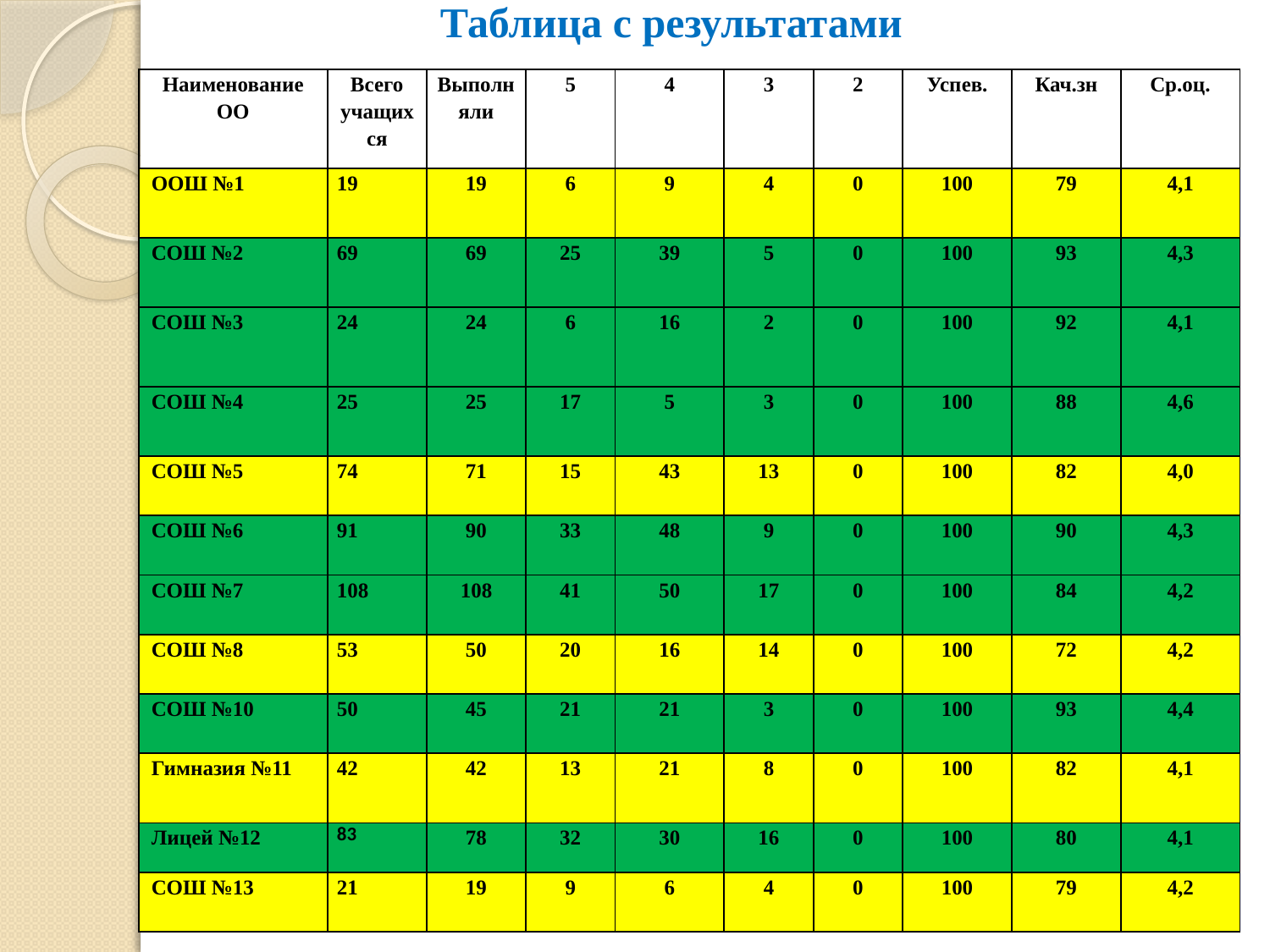

# Таблица с результатами
| Наименование ОО | Всего учащихся | Выполняли | 5 | 4 | 3 | 2 | Успев. | Кач.зн | Ср.оц. |
| --- | --- | --- | --- | --- | --- | --- | --- | --- | --- |
| ООШ №1 | 19 | 19 | 6 | 9 | 4 | 0 | 100 | 79 | 4,1 |
| СОШ №2 | 69 | 69 | 25 | 39 | 5 | 0 | 100 | 93 | 4,3 |
| СОШ №3 | 24 | 24 | 6 | 16 | 2 | 0 | 100 | 92 | 4,1 |
| СОШ №4 | 25 | 25 | 17 | 5 | 3 | 0 | 100 | 88 | 4,6 |
| СОШ №5 | 74 | 71 | 15 | 43 | 13 | 0 | 100 | 82 | 4,0 |
| СОШ №6 | 91 | 90 | 33 | 48 | 9 | 0 | 100 | 90 | 4,3 |
| СОШ №7 | 108 | 108 | 41 | 50 | 17 | 0 | 100 | 84 | 4,2 |
| СОШ №8 | 53 | 50 | 20 | 16 | 14 | 0 | 100 | 72 | 4,2 |
| СОШ №10 | 50 | 45 | 21 | 21 | 3 | 0 | 100 | 93 | 4,4 |
| Гимназия №11 | 42 | 42 | 13 | 21 | 8 | 0 | 100 | 82 | 4,1 |
| Лицей №12 | 83 | 78 | 32 | 30 | 16 | 0 | 100 | 80 | 4,1 |
| СОШ №13 | 21 | 19 | 9 | 6 | 4 | 0 | 100 | 79 | 4,2 |